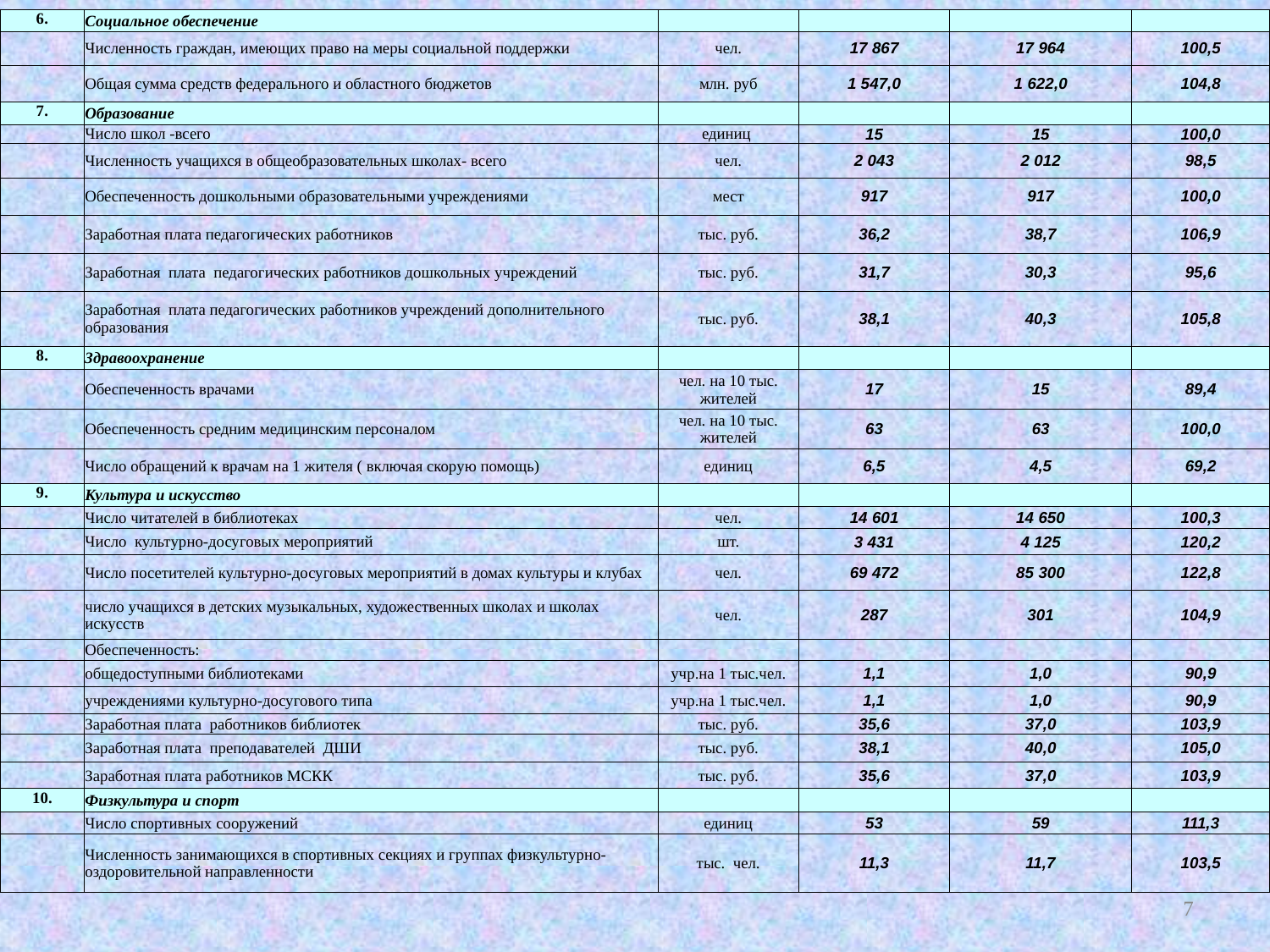

| 6. | Социальное обеспечение |  |  |  |  |
| --- | --- | --- | --- | --- | --- |
|  | Численность граждан, имеющих право на меры социальной поддержки | чел. | 17 867 | 17 964 | 100,5 |
|  | Общая сумма средств федерального и областного бюджетов | млн. руб | 1 547,0 | 1 622,0 | 104,8 |
| 7. | Образование |  |  |  |  |
|  | Число школ -всего | единиц | 15 | 15 | 100,0 |
|  | Численность учащихся в общеобразовательных школах- всего | чел. | 2 043 | 2 012 | 98,5 |
|  | Обеспеченность дошкольными образовательными учреждениями | мест | 917 | 917 | 100,0 |
|  | Заработная плата педагогических работников | тыс. руб. | 36,2 | 38,7 | 106,9 |
|  | Заработная плата педагогических работников дошкольных учреждений | тыс. руб. | 31,7 | 30,3 | 95,6 |
|  | Заработная плата педагогических работников учреждений дополнительного образования | тыс. руб. | 38,1 | 40,3 | 105,8 |
| 8. | Здравоохранение |  |  |  |  |
|  | Обеспеченность врачами | чел. на 10 тыс. жителей | 17 | 15 | 89,4 |
|  | Обеспеченность средним медицинским персоналом | чел. на 10 тыс. жителей | 63 | 63 | 100,0 |
|  | Число обращений к врачам на 1 жителя ( включая скорую помощь) | единиц | 6,5 | 4,5 | 69,2 |
| 9. | Культура и искусство |  |  |  |  |
|  | Число читателей в библиотеках | чел. | 14 601 | 14 650 | 100,3 |
|  | Число культурно-досуговых мероприятий | шт. | 3 431 | 4 125 | 120,2 |
|  | Число посетителей культурно-досуговых мероприятий в домах культуры и клубах | чел. | 69 472 | 85 300 | 122,8 |
|  | число учащихся в детских музыкальных, художественных школах и школах искусств | чел. | 287 | 301 | 104,9 |
|  | Обеспеченность: |  |  |  |  |
|  | общедоступными библиотеками | учр.на 1 тыс.чел. | 1,1 | 1,0 | 90,9 |
|  | учреждениями культурно-досугового типа | учр.на 1 тыс.чел. | 1,1 | 1,0 | 90,9 |
|  | Заработная плата работников библиотек | тыс. руб. | 35,6 | 37,0 | 103,9 |
|  | Заработная плата преподавателей ДШИ | тыс. руб. | 38,1 | 40,0 | 105,0 |
|  | Заработная плата работников МСКК | тыс. руб. | 35,6 | 37,0 | 103,9 |
| 10. | Физкультура и спорт |  |  |  |  |
|  | Число спортивных сооружений | единиц | 53 | 59 | 111,3 |
|  | Численность занимающихся в спортивных секциях и группах физкультурно-оздоровительной направленности | тыс. чел. | 11,3 | 11,7 | 103,5 |
7